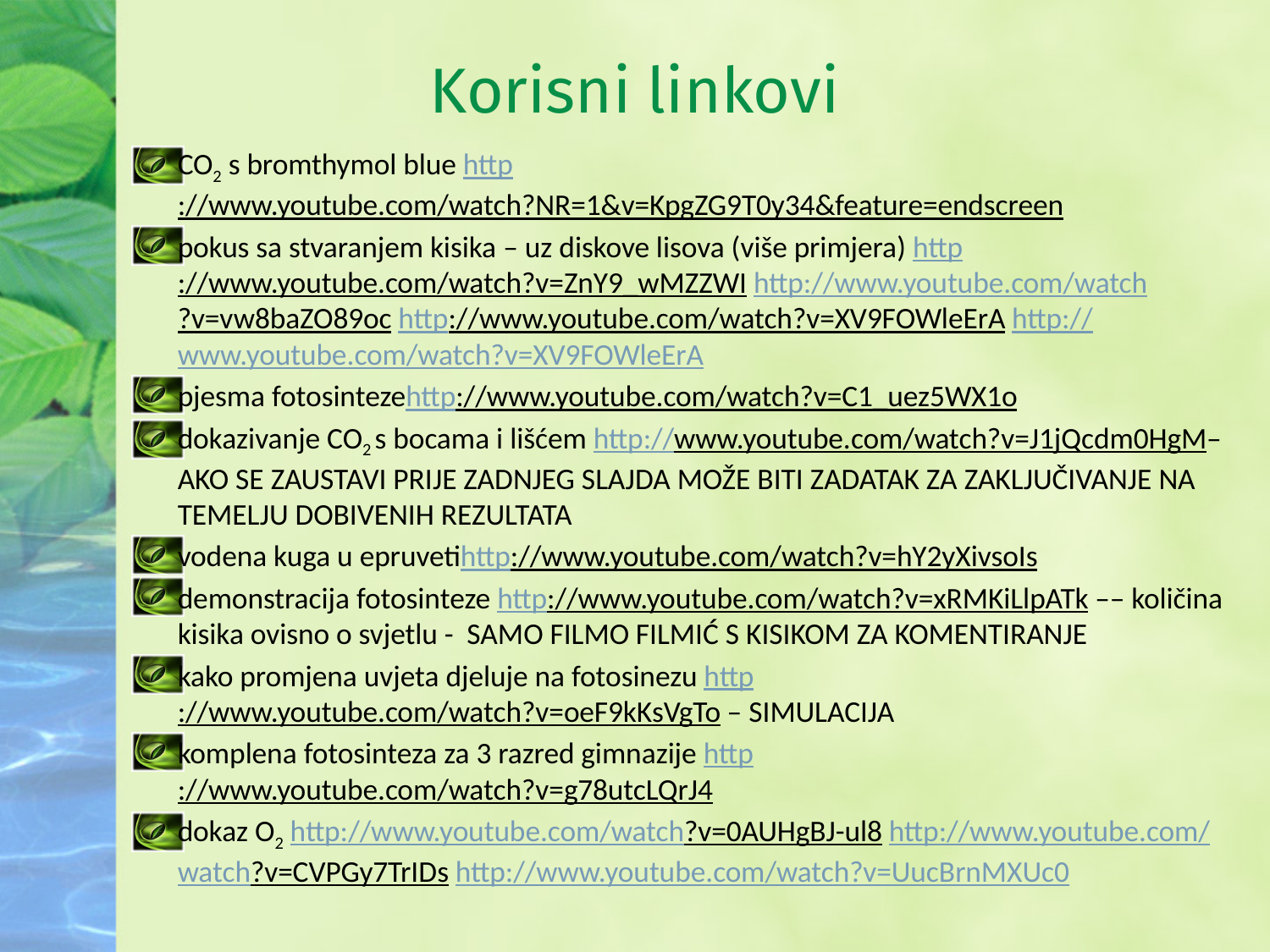

# Korisni linkovi
CO2 s bromthymol blue http://www.youtube.com/watch?NR=1&v=KpgZG9T0y34&feature=endscreen
pokus sa stvaranjem kisika – uz diskove lisova (više primjera) http://www.youtube.com/watch?v=ZnY9_wMZZWI http://www.youtube.com/watch?v=vw8baZO89oc http://www.youtube.com/watch?v=XV9FOWleErA http://www.youtube.com/watch?v=XV9FOWleErA
pjesma fotosintezehttp://www.youtube.com/watch?v=C1_uez5WX1o
dokazivanje CO2 s bocama i lišćem http://www.youtube.com/watch?v=J1jQcdm0HgM– AKO SE ZAUSTAVI PRIJE ZADNJEG SLAJDA MOŽE BITI ZADATAK ZA ZAKLJUČIVANJE NA TEMELJU DOBIVENIH REZULTATA
vodena kuga u epruvetihttp://www.youtube.com/watch?v=hY2yXivsoIs
demonstracija fotosinteze http://www.youtube.com/watch?v=xRMKiLlpATk –– količina kisika ovisno o svjetlu -  SAMO FILMO FILMIĆ S KISIKOM ZA KOMENTIRANJE
kako promjena uvjeta djeluje na fotosinezu http://www.youtube.com/watch?v=oeF9kKsVgTo – SIMULACIJA
komplena fotosinteza za 3 razred gimnazije http://www.youtube.com/watch?v=g78utcLQrJ4
dokaz O2 http://www.youtube.com/watch?v=0AUHgBJ-ul8 http://www.youtube.com/watch?v=CVPGy7TrIDs http://www.youtube.com/watch?v=UucBrnMXUc0